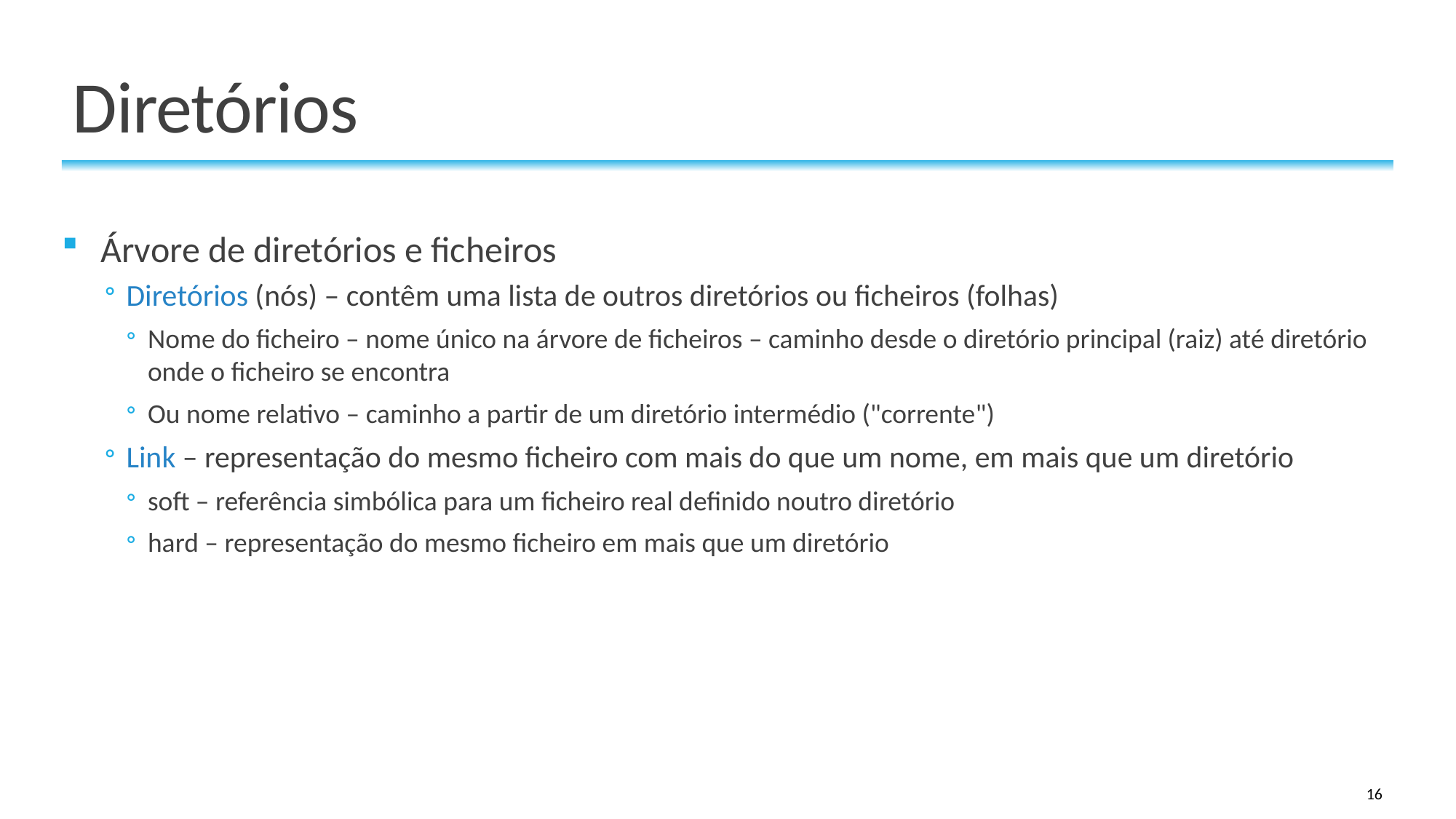

# Diretórios
Árvore de diretórios e ficheiros
Diretórios (nós) – contêm uma lista de outros diretórios ou ficheiros (folhas)
Nome do ficheiro – nome único na árvore de ficheiros – caminho desde o diretório principal (raiz) até diretório onde o ficheiro se encontra
Ou nome relativo – caminho a partir de um diretório intermédio ("corrente")
Link – representação do mesmo ficheiro com mais do que um nome, em mais que um diretório
soft – referência simbólica para um ficheiro real definido noutro diretório
hard – representação do mesmo ficheiro em mais que um diretório
16